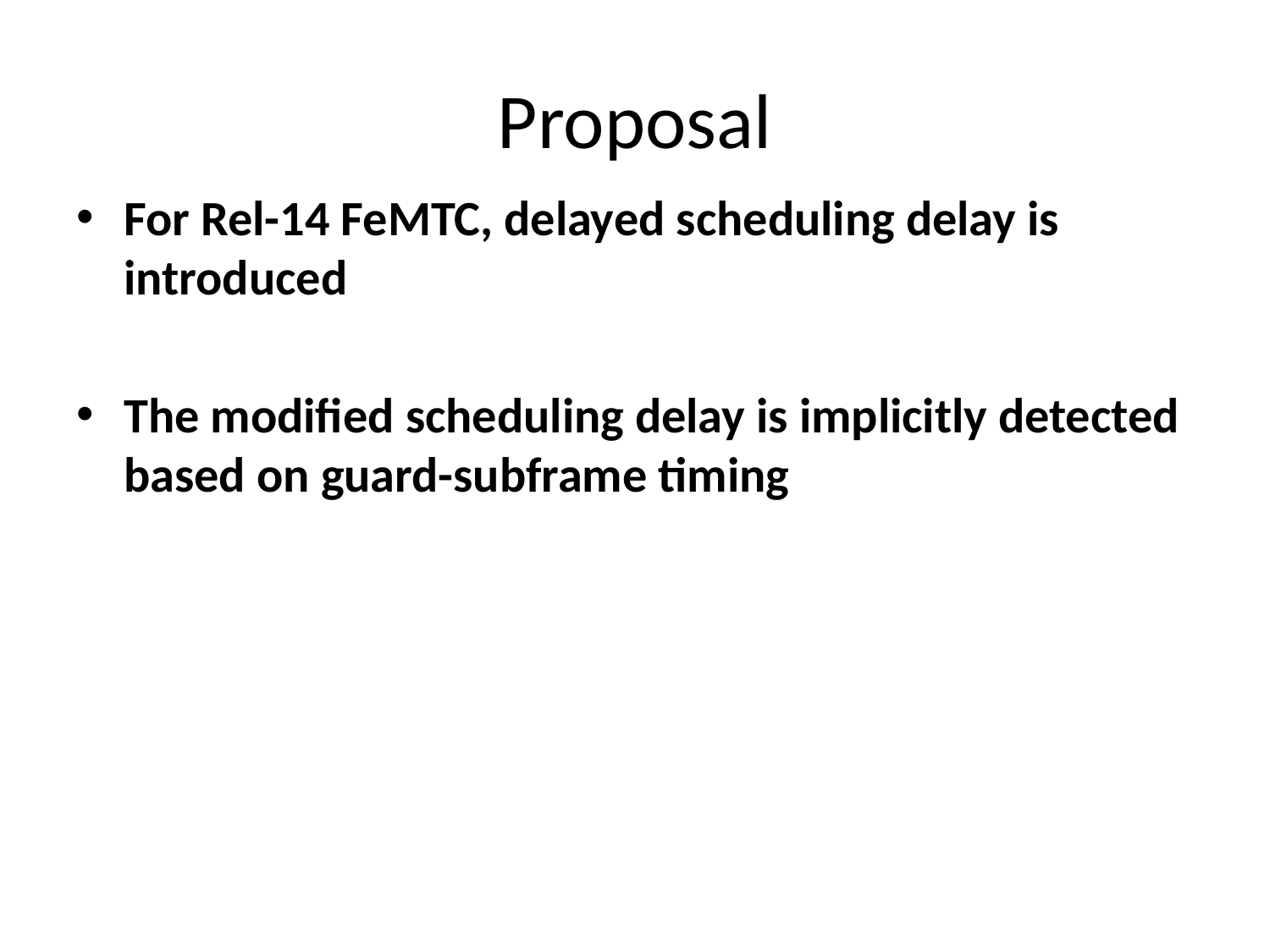

# Proposal
For Rel-14 FeMTC, delayed scheduling delay is introduced

The modified scheduling delay is implicitly detected based on guard-subframe timing